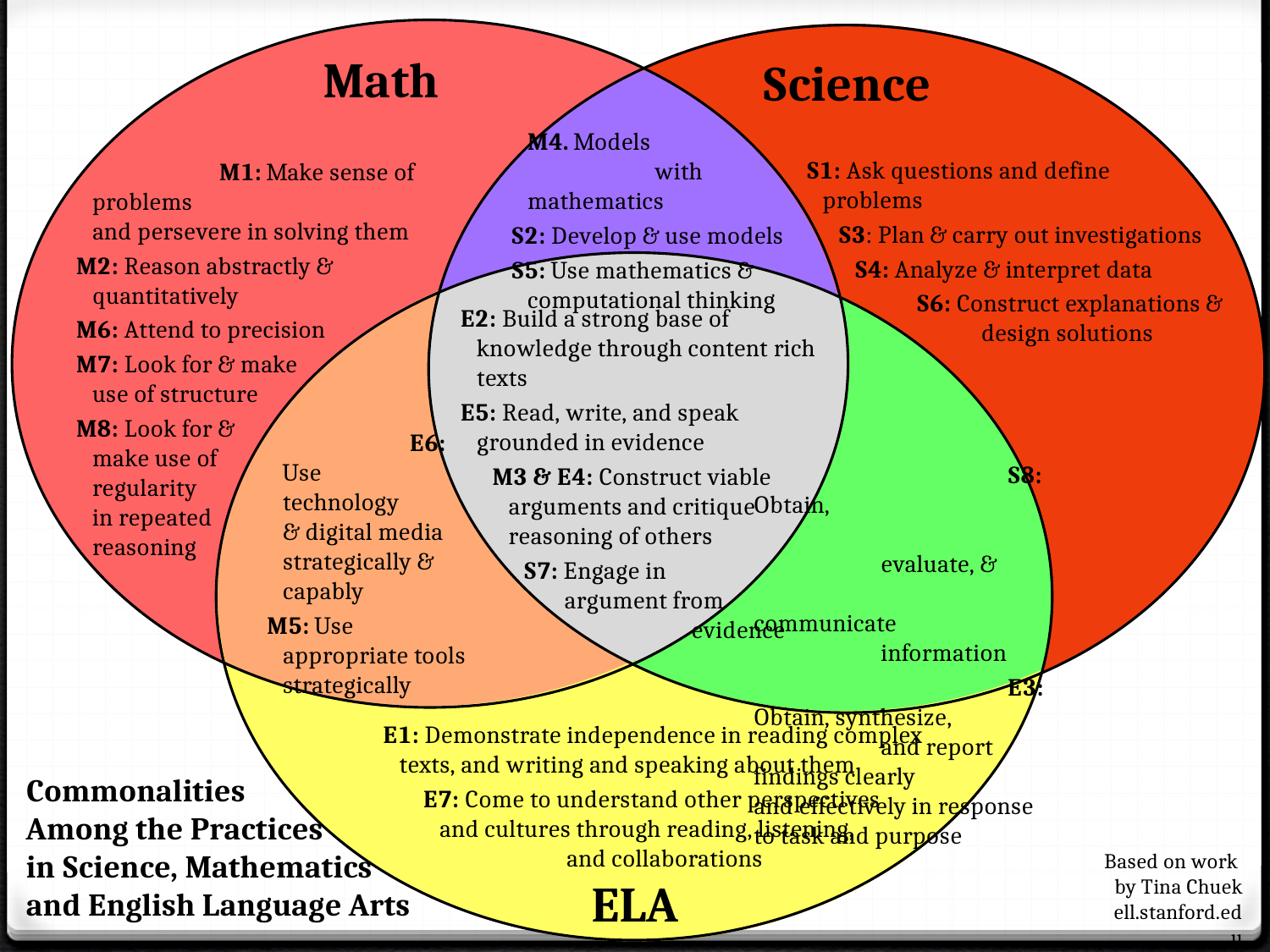

Math
Science
			M4. Models
	with mathematics
S2: Develop & use models
S5: Use mathematics & computational thinking
S1: Ask questions and define
problems
S3: Plan & carry out investigations
S4: Analyze & interpret data
S6: Construct explanations & design solutions
		M1: Make sense of problems
and persevere in solving them
M2: Reason abstractly &
quantitatively
M6: Attend to precision
M7: Look for & make
use of structure
M8: Look for &
make use of
regularity
in repeated
reasoning

E2: Build a strong base of knowledge through content rich texts
E5: Read, write, and speak
grounded in evidence
M3 & E4: Construct viable
arguments and critique
reasoning of others
S7: Engage in
argument from
	evidence
		E6: Use
technology
& digital media strategically &
capably
M5: Use appropriate tools strategically

					S8: Obtain,
			evaluate, &
		communicate
	information
			E3: Obtain, synthesize,
	and report findings clearly
and effectively in response
to task and purpose
E1: Demonstrate independence in reading complex
texts, and writing and speaking about them
E7: Come to understand other perspectives
and cultures through reading, listening,
	and collaborations
Commonalities
Among the Practices
in Science, Mathematics
and English Language Arts
Based on work
by Tina Chuek
ell.stanford.edu
ELA